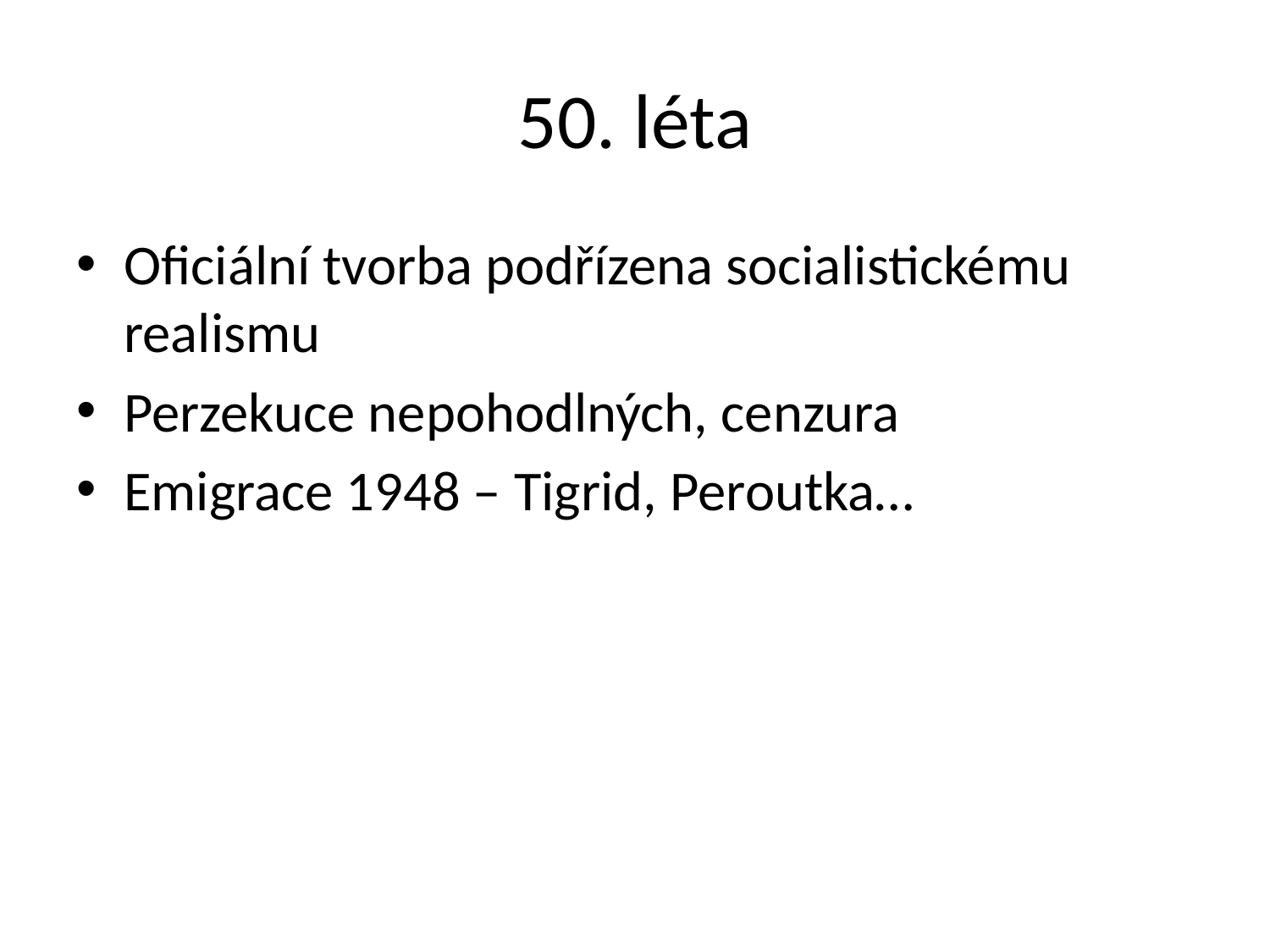

# 50. léta
Oficiální tvorba podřízena socialistickému realismu
Perzekuce nepohodlných, cenzura
Emigrace 1948 – Tigrid, Peroutka…